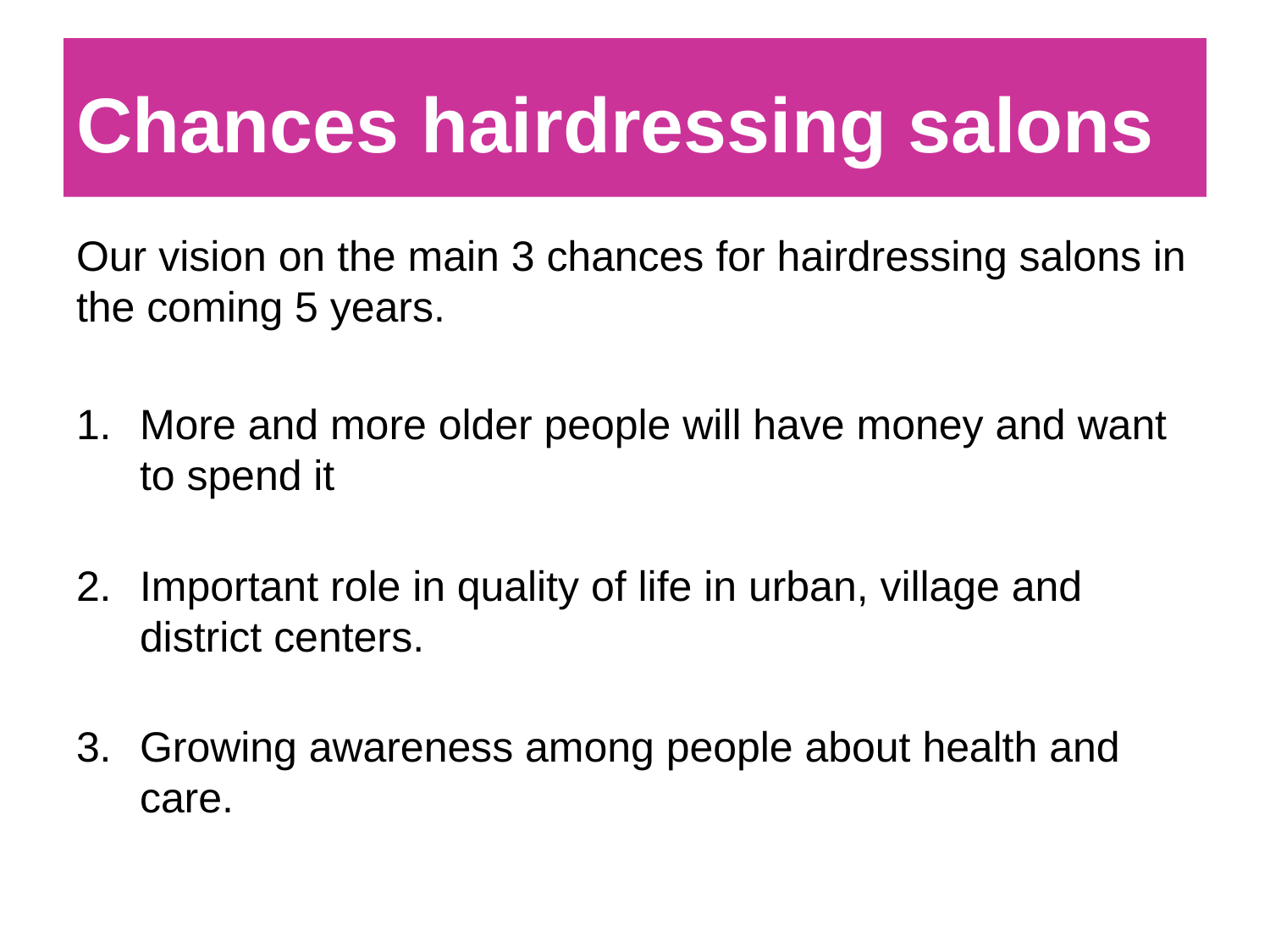

# Chances hairdressing salons
Our vision on the main 3 chances for hairdressing salons in the coming 5 years.

More and more older people will have money and want to spend it
Important role in quality of life in urban, village and district centers.
Growing awareness among people about health and care.